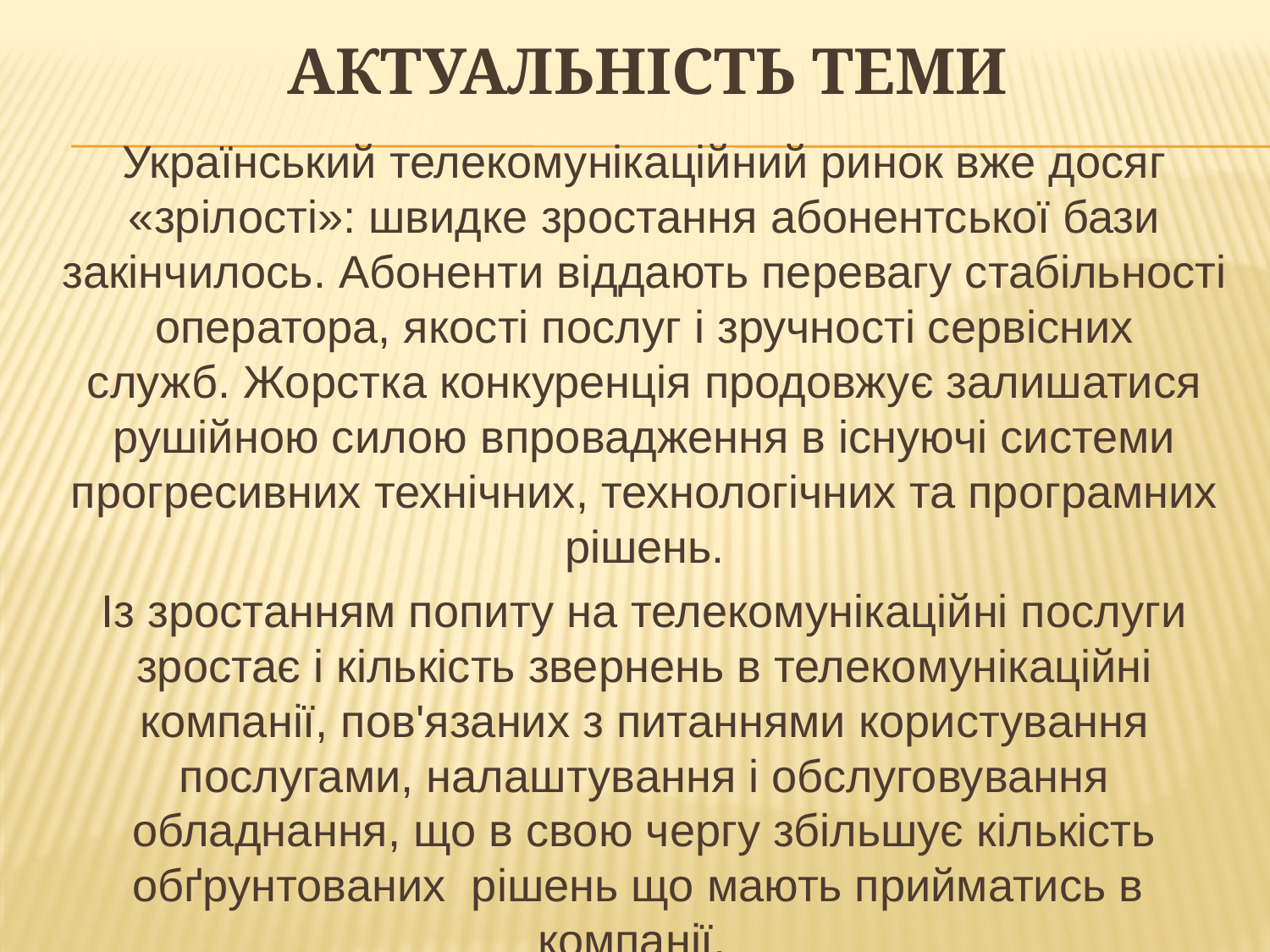

# АКТУАЛЬНІСТЬ ТЕМИ
Український телекомунікаційний ринок вже досяг «зрілості»: швидке зростання абонентської бази закінчилось. Абоненти віддають перевагу стабільності оператора, якості послуг і зручності сервісних служб. Жорстка конкуренція продовжує залишатися рушійною силою впровадження в існуючі системи прогресивних технічних, технологічних та програмних рішень.
Із зростанням попиту на телекомунікаційні послуги зростає і кількість звернень в телекомунікаційні компанії, пов'язаних з питаннями користування послугами, налаштування і обслуговування обладнання, що в свою чергу збільшує кількість обґрунтованих  рішень що мають прийматись в  компанії.